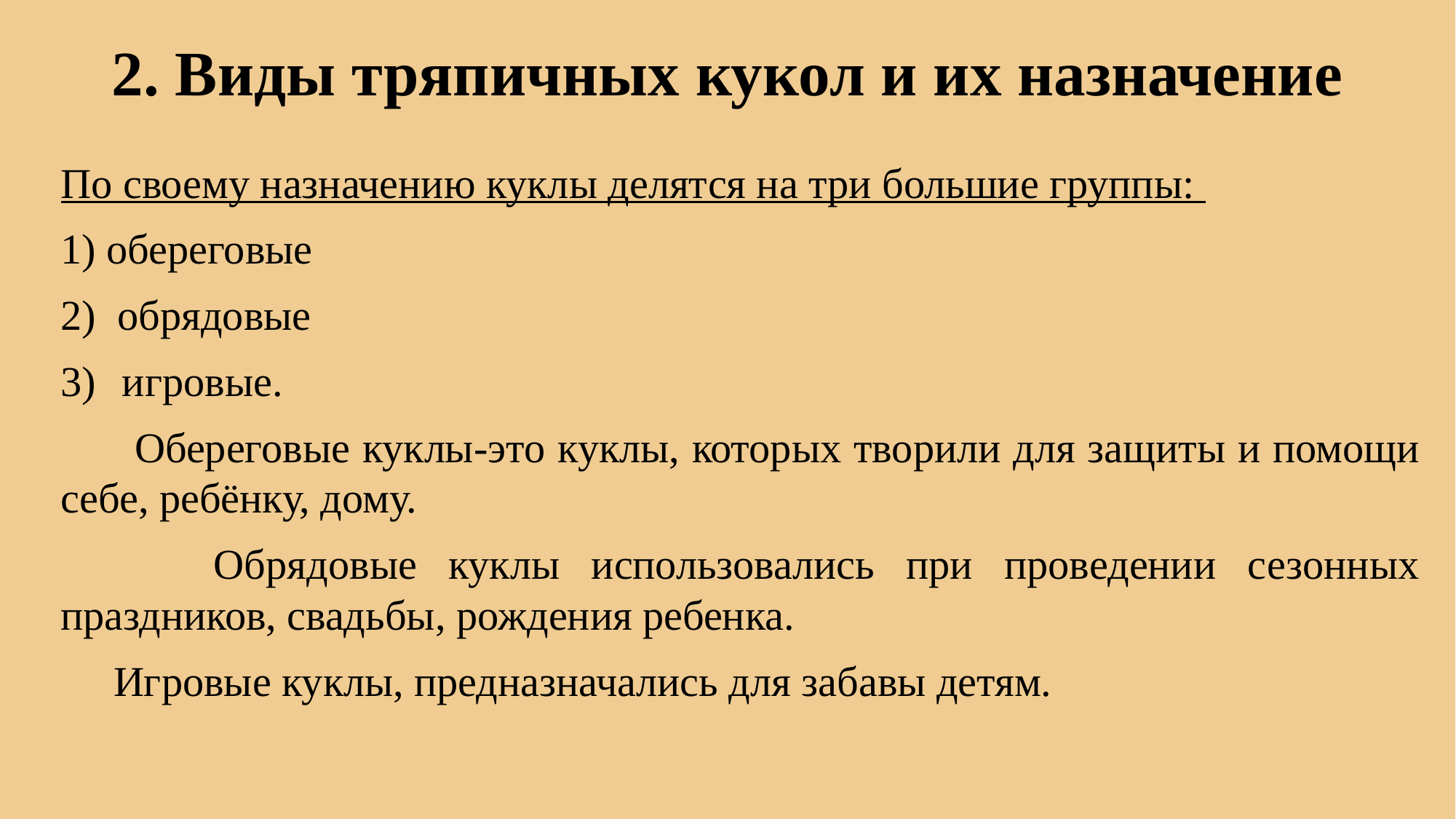

# 2. Виды тряпичных кукол и их назначение
По своему назначению куклы делятся на три большие группы:
1) обереговые
2)  обрядовые
игровые.
      Обереговые куклы-это куклы, которых творили для защиты и помощи себе, ребёнку, дому.
     Обрядовые куклы использовались при проведении сезонных праздников, свадьбы, рождения ребенка.
     Игровые куклы, предназначались для забавы детям.